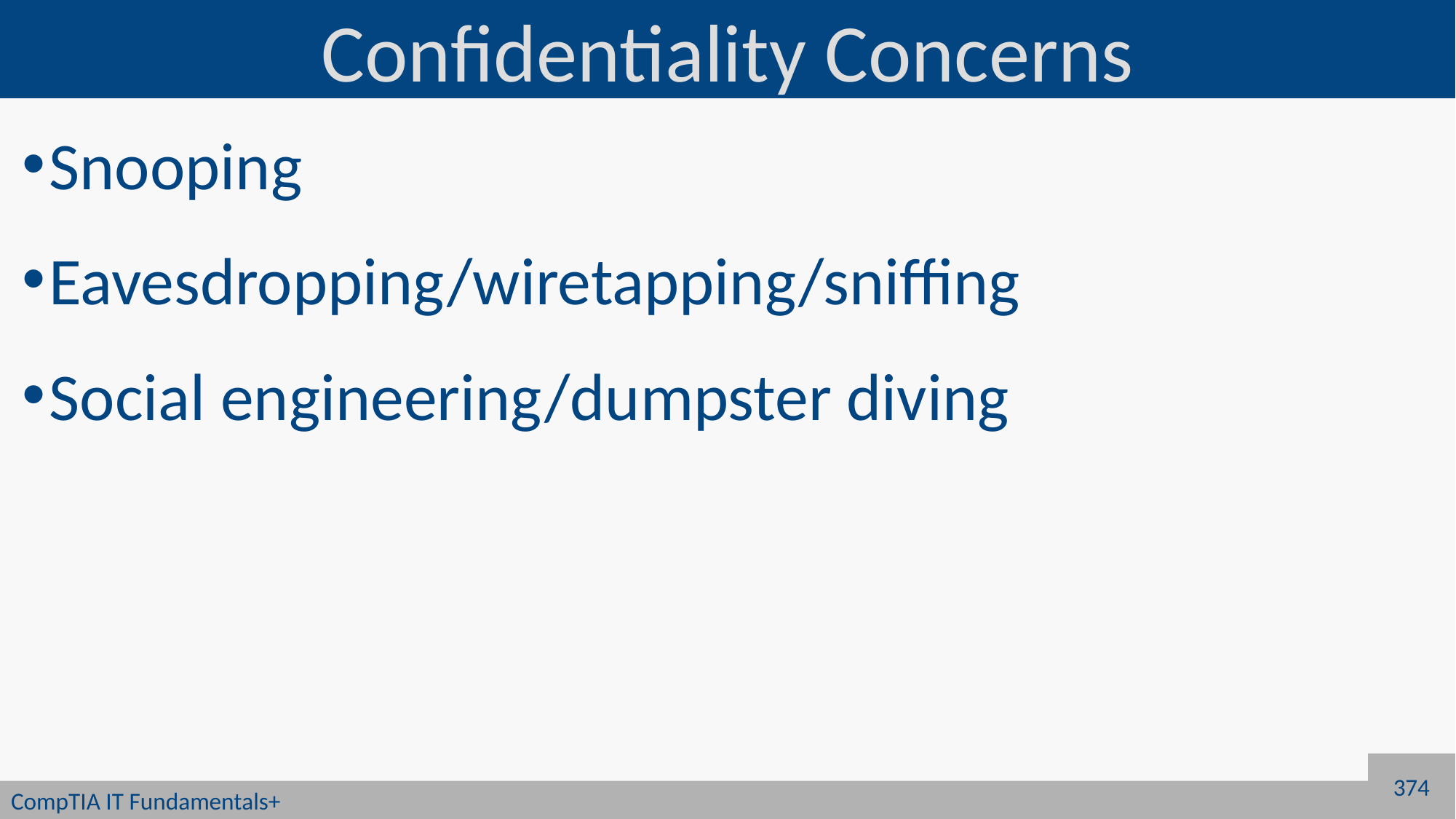

# Confidentiality Concerns
Snooping
Eavesdropping/wiretapping/sniffing
Social engineering/dumpster diving

374
CompTIA IT Fundamentals+